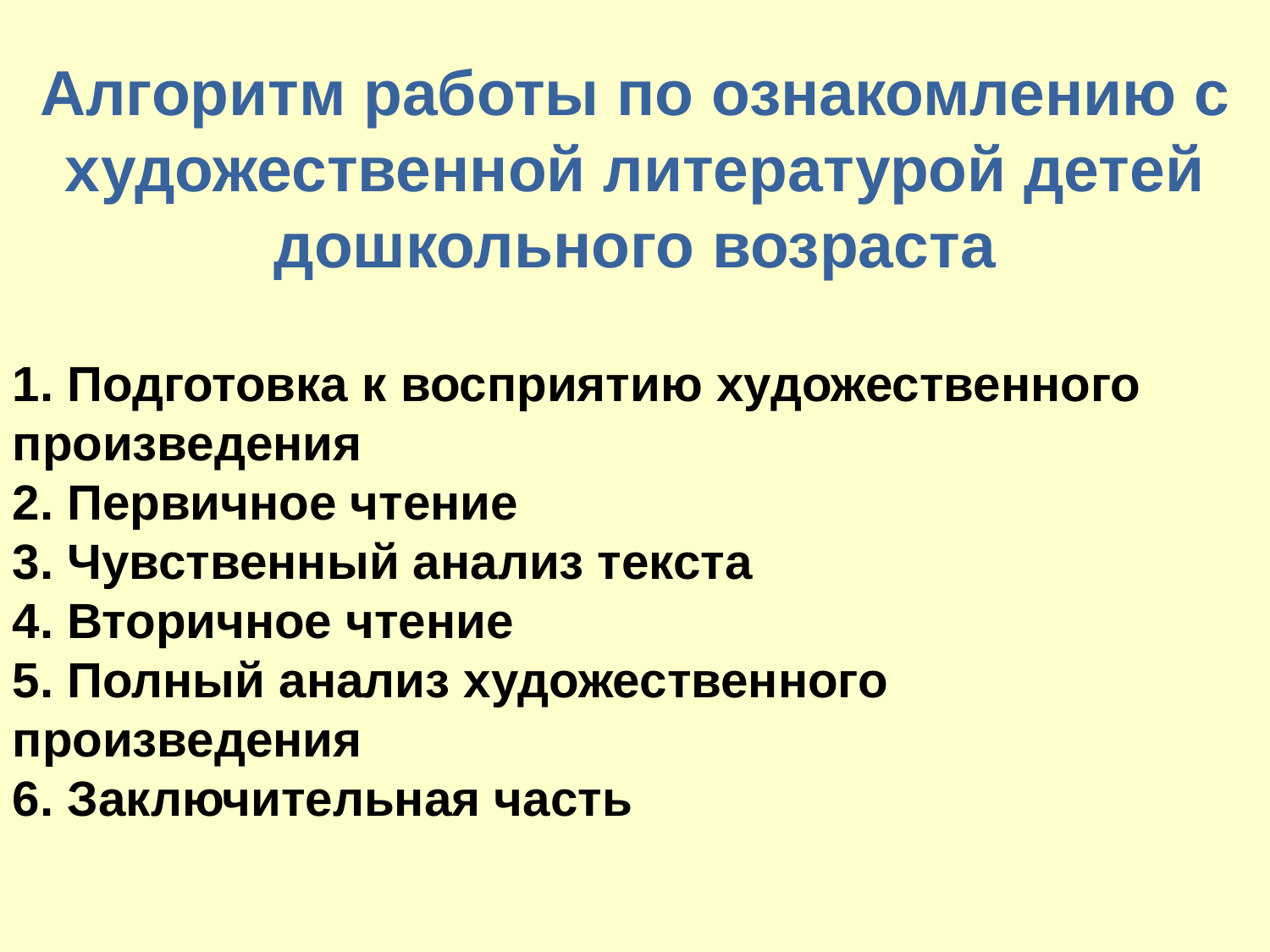

Алгоритм работы по ознакомлению с художественной литературой детей дошкольного возраста

1. Подготовка к восприятию художественного произведения
2. Первичное чтение
3. Чувственный анализ текста
4. Вторичное чтение
5. Полный анализ художественного произведения
6. Заключительная часть